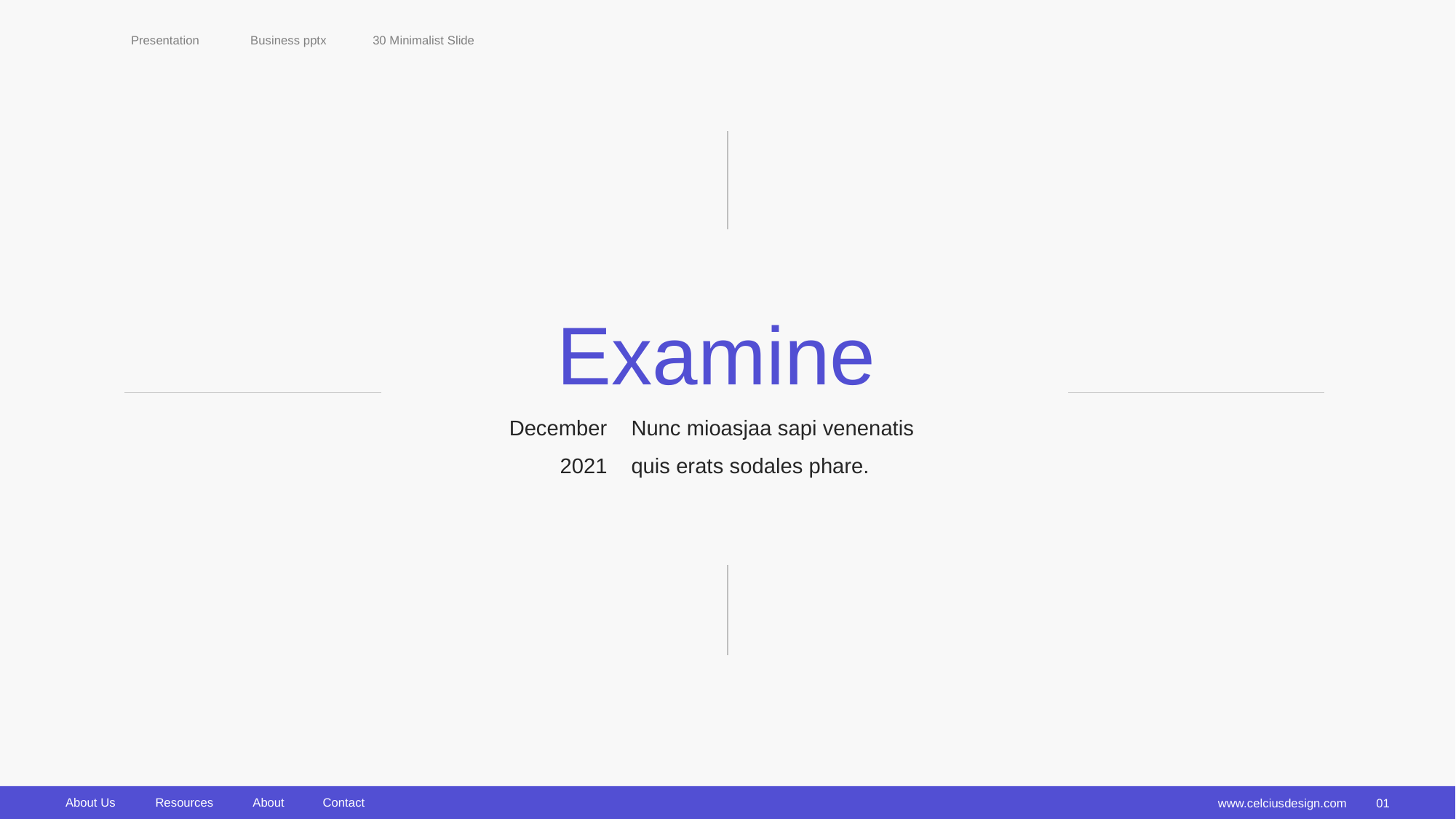

Presentation
Business pptx
30 Minimalist Slide
Examine
Nunc mioasjaa sapi venenatis
quis erats sodales phare.
December
2021
www.celciusdesign.com
01
About Us
Resources
About
Contact